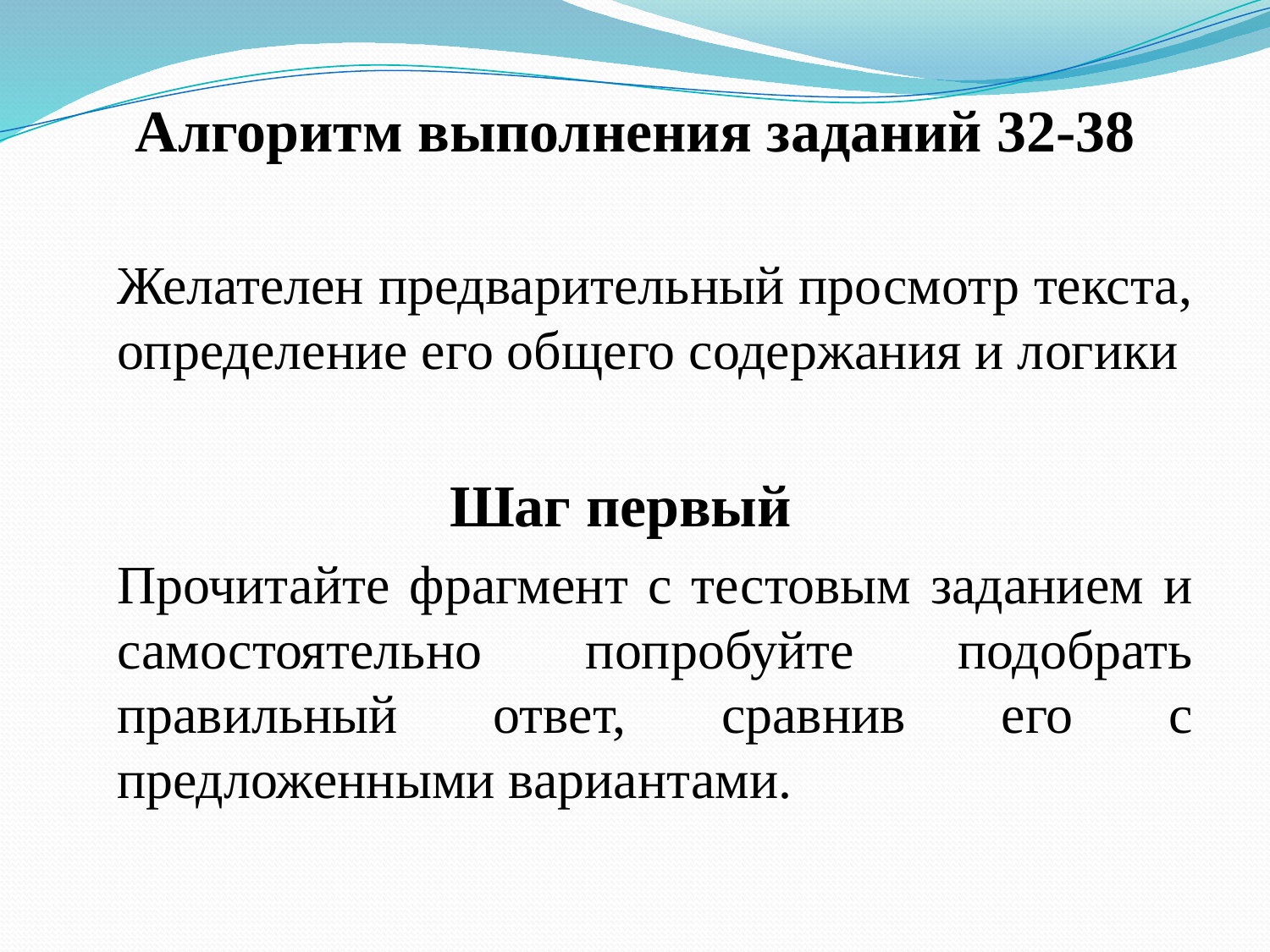

Алгоритм выполнения заданий 32-38

	Желателен предварительный просмотр текста, определение его общего содержания и логики

Шаг первый
	Прочитайте фрагмент с тестовым заданием и самостоятельно попробуйте подобрать правильный ответ, сравнив его с предложенными вариантами.

#